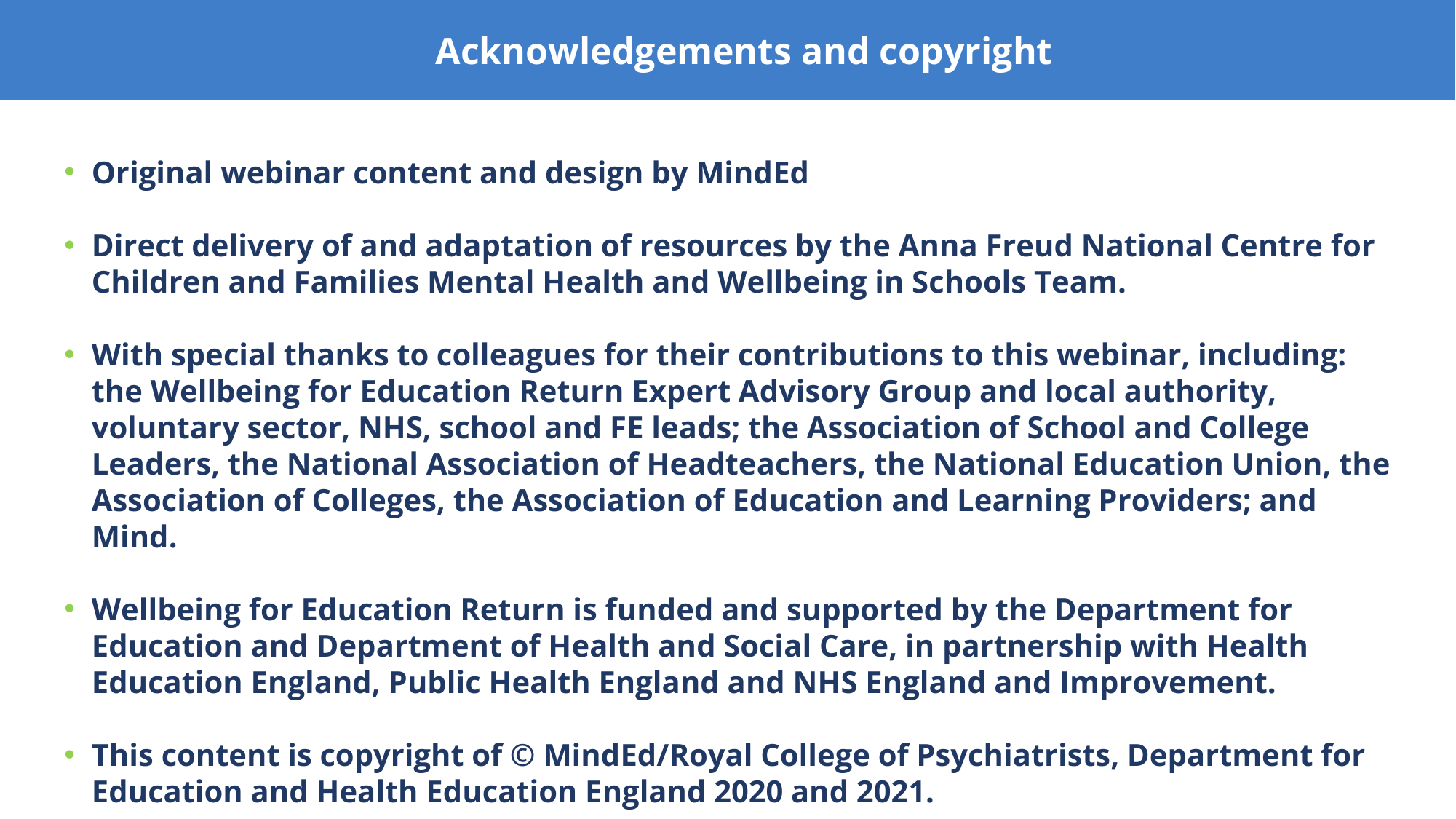

Acknowledgements and copyright
Original webinar content and design by MindEd

Direct delivery of and adaptation of resources by the Anna Freud National Centre for Children and Families Mental Health and Wellbeing in Schools Team.

With special thanks to colleagues for their contributions to this webinar, including: the Wellbeing for Education Return Expert Advisory Group and local authority, voluntary sector, NHS, school and FE leads; the Association of School and College Leaders, the National Association of Headteachers, the National Education Union, the Association of Colleges, the Association of Education and Learning Providers; and Mind.

Wellbeing for Education Return is funded and supported by the Department for Education and Department of Health and Social Care, in partnership with Health Education England, Public Health England and NHS England and Improvement.

This content is copyright of © MindEd/Royal College of Psychiatrists, Department for Education and Health Education England 2020 and 2021.